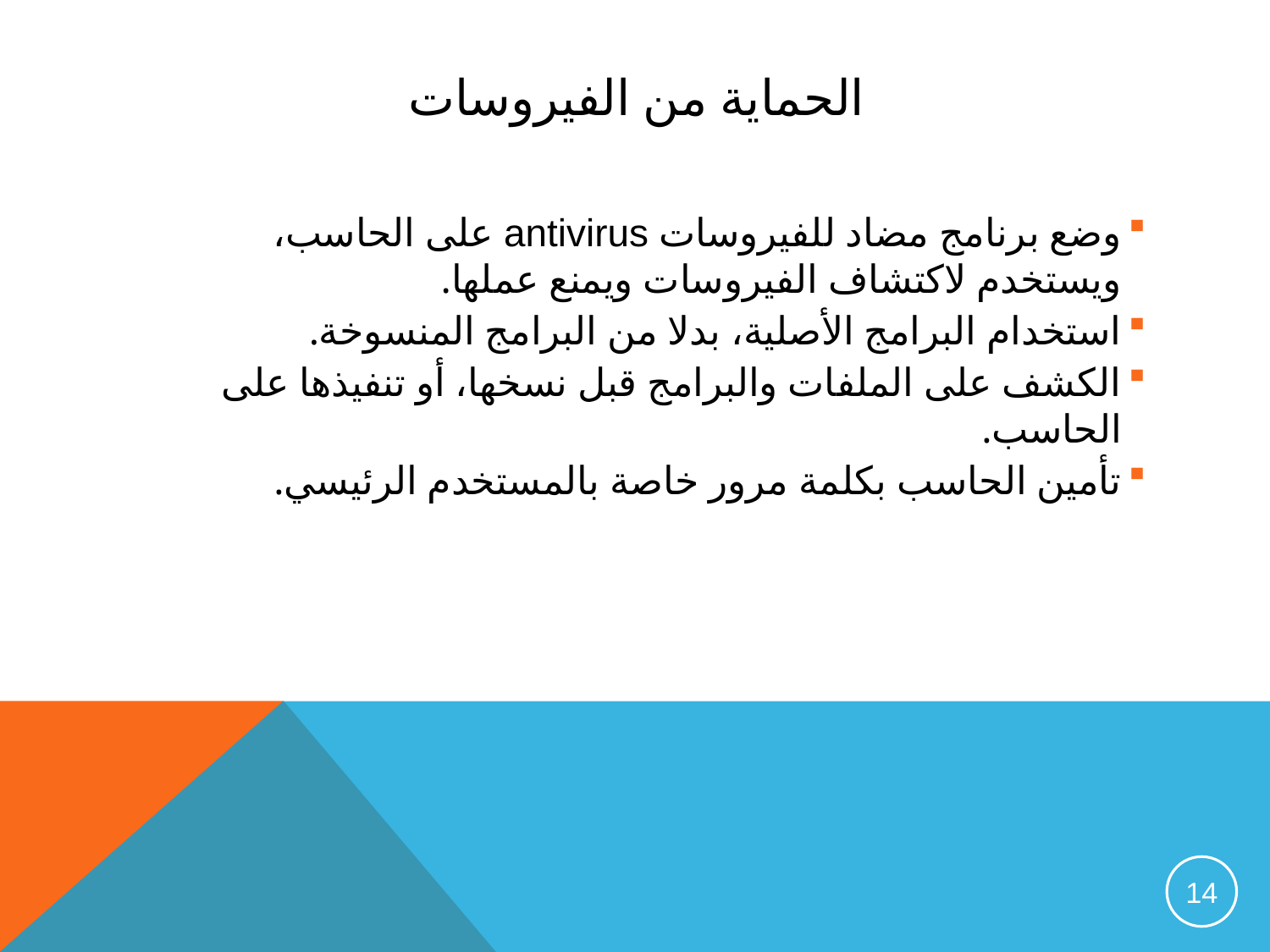

# الحماية من الفيروسات
وضع برنامج مضاد للفيروسات antivirus على الحاسب، ويستخدم لاكتشاف الفيروسات ويمنع عملها.
استخدام البرامج الأصلية، بدلا من البرامج المنسوخة.
الكشف على الملفات والبرامج قبل نسخها، أو تنفيذها على الحاسب.
تأمين الحاسب بكلمة مرور خاصة بالمستخدم الرئيسي.

14